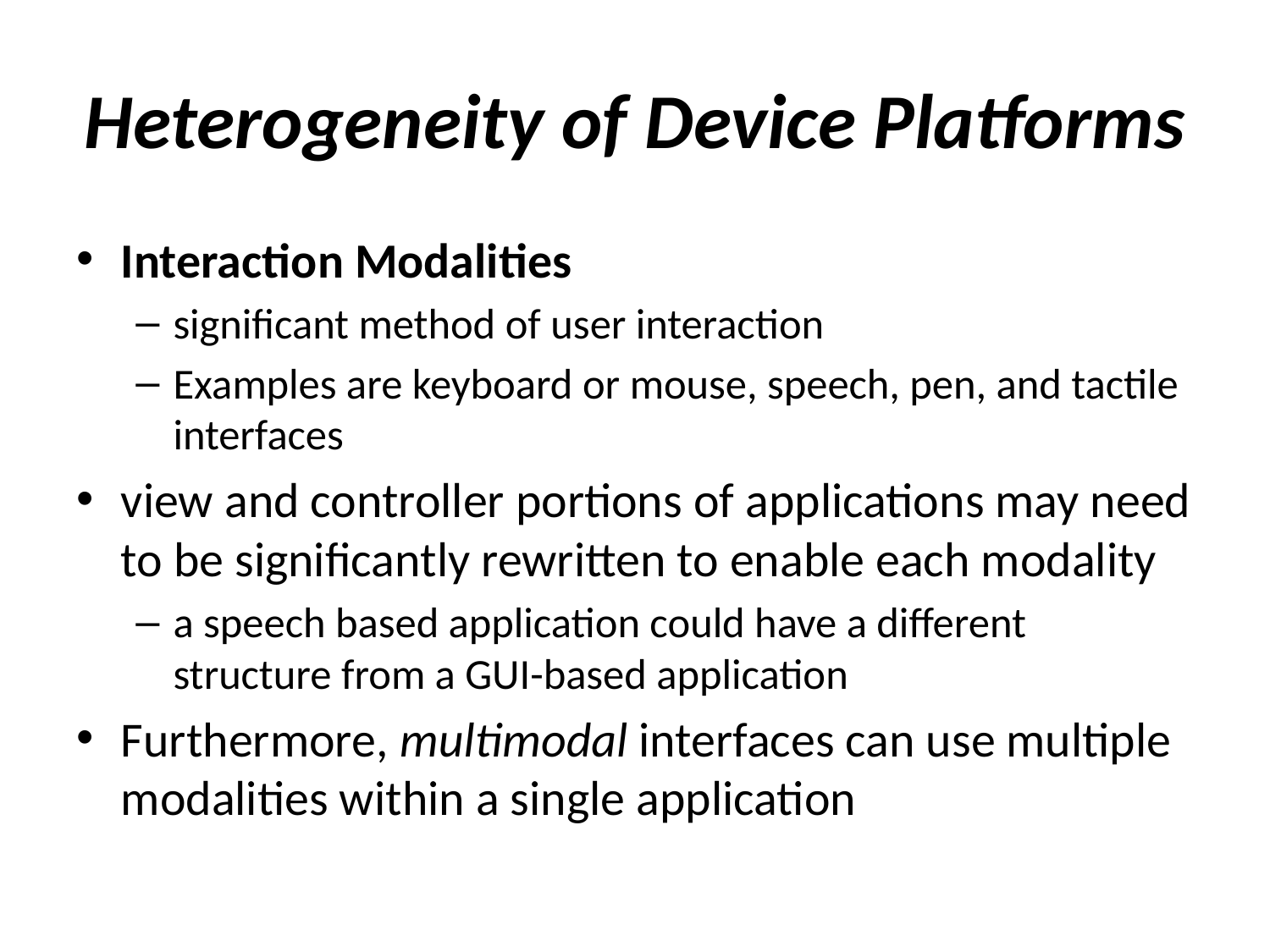

# Heterogeneity of Device Platforms
Interaction Modalities
significant method of user interaction
Examples are keyboard or mouse, speech, pen, and tactile interfaces
view and controller portions of applications may need to be significantly rewritten to enable each modality
a speech based application could have a different structure from a GUI-based application
Furthermore, multimodal interfaces can use multiple modalities within a single application